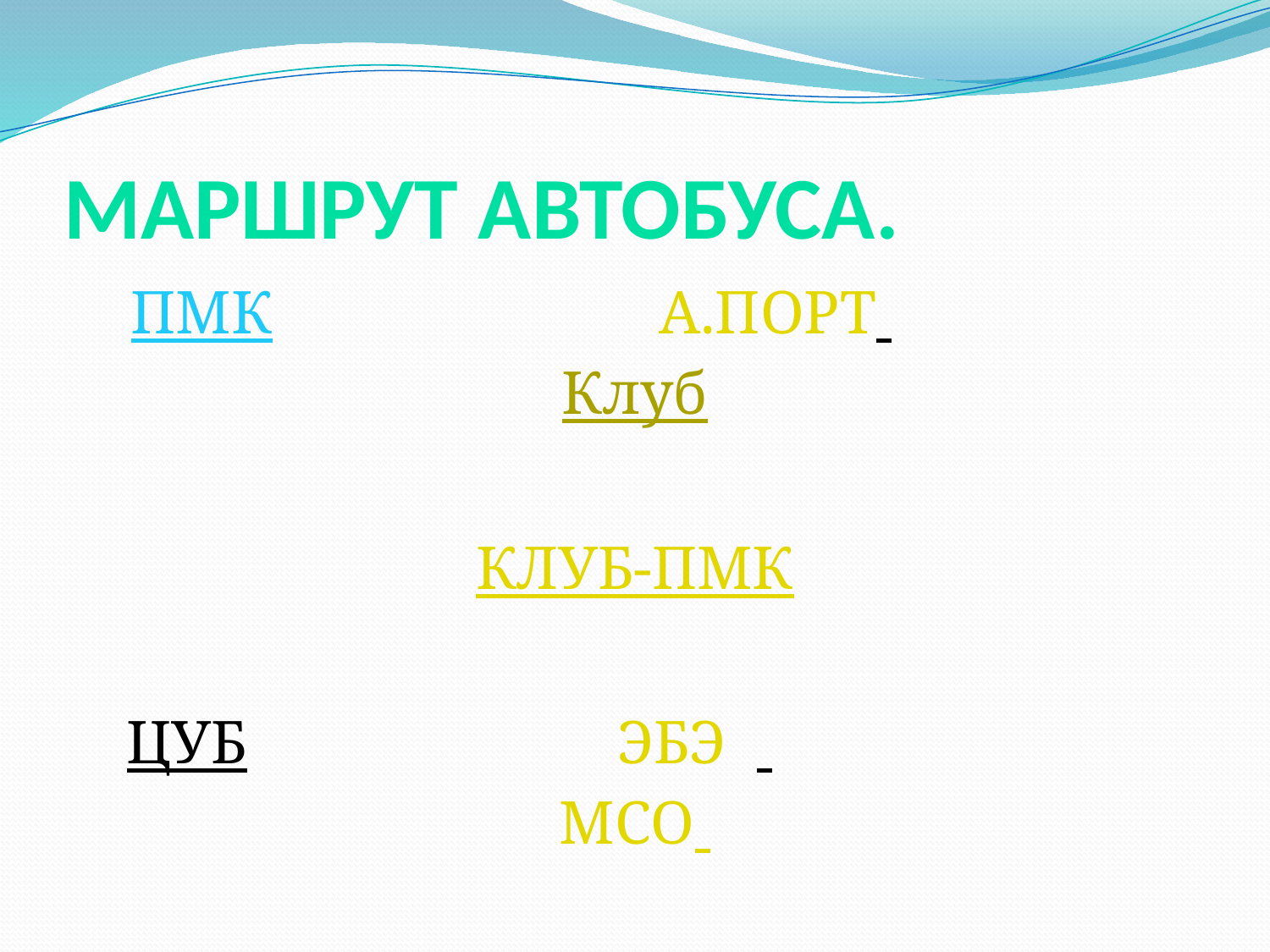

# Маршрут автобуса.
ПМК                         А.ПОРТ                 Клуб

КЛУБ-ПМК

ЦУБ                        ЭБЭ                           МСО